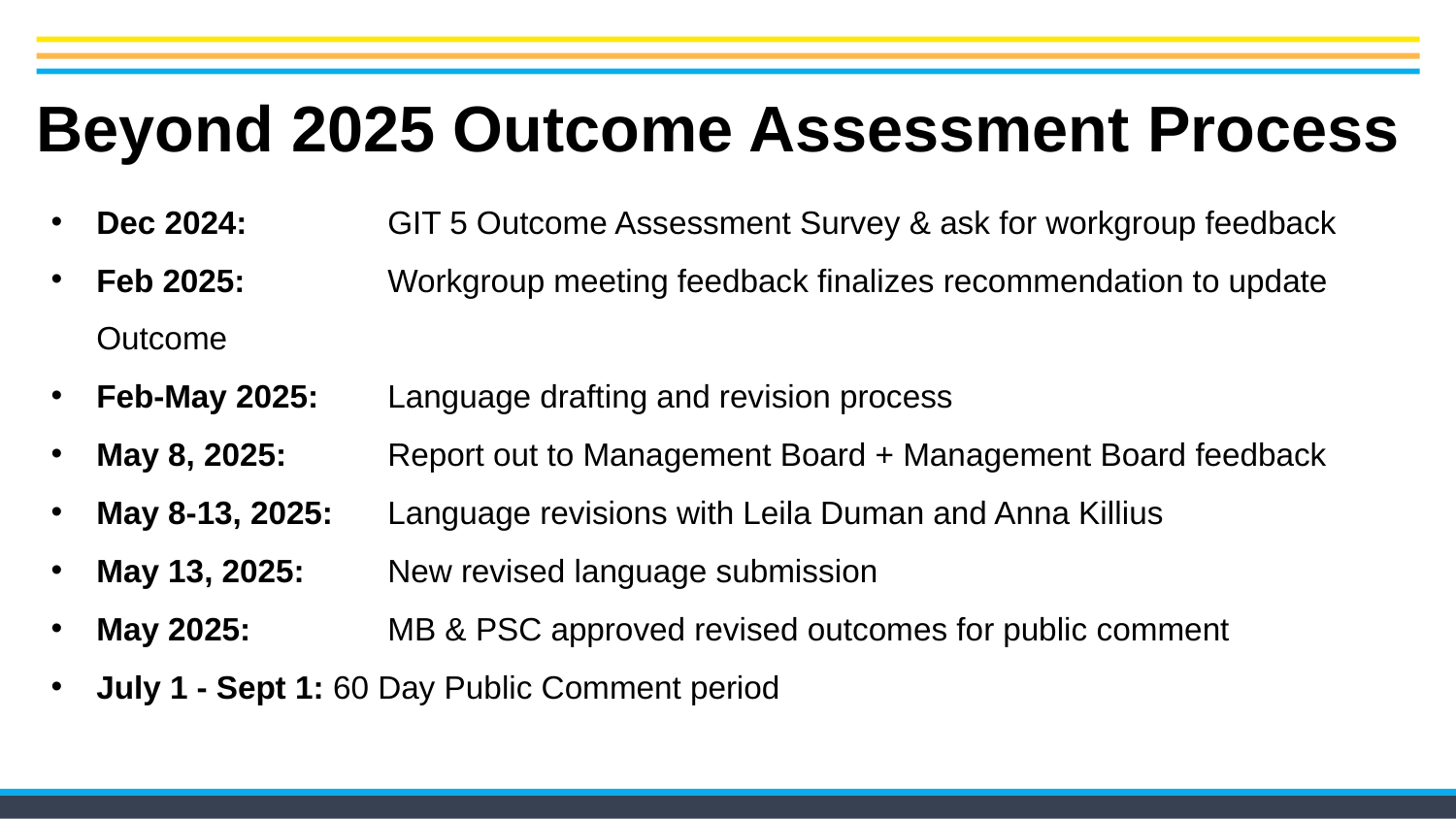

# Beyond 2025 Outcome Assessment Process
Dec 2024: 	GIT 5 Outcome Assessment Survey & ask for workgroup feedback
Feb 2025: 	Workgroup meeting feedback finalizes recommendation to update Outcome
Feb-May 2025:	Language drafting and revision process
May 8, 2025: 	Report out to Management Board + Management Board feedback
May 8-13, 2025:	Language revisions with Leila Duman and Anna Killius
May 13, 2025: 	New revised language submission
May 2025: 	MB & PSC approved revised outcomes for public comment
July 1 - Sept 1: 60 Day Public Comment period